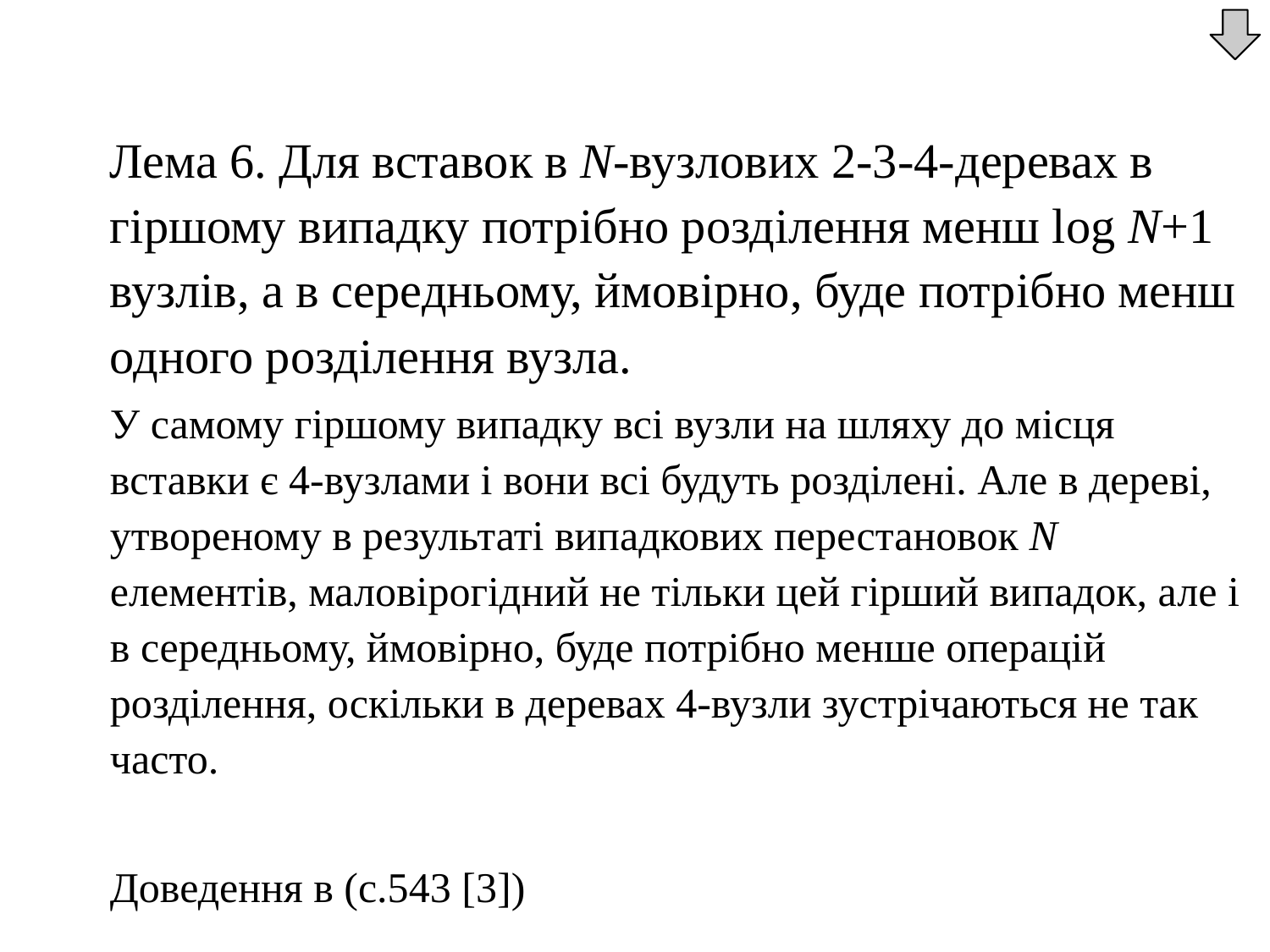

Лема 6. Для вставок в N-вузлових 2-3-4-деревах в гіршому випадку потрібно розділення менш log N+1 вузлів, а в середньому, ймовірно, буде потрібно менш одного розділення вузла.
	У самому гіршому випадку всі вузли на шляху до місця вставки є 4-вузлами і вони всі будуть розділені. Але в дереві, утвореному в результаті випадкових перестановок N елементів, маловірогідний не тільки цей гірший випадок, але і в середньому, ймовірно, буде потрібно менше операцій розділення, оскільки в деревах 4-вузли зустрічаються не так часто.

	Доведення в (с.543 [3])